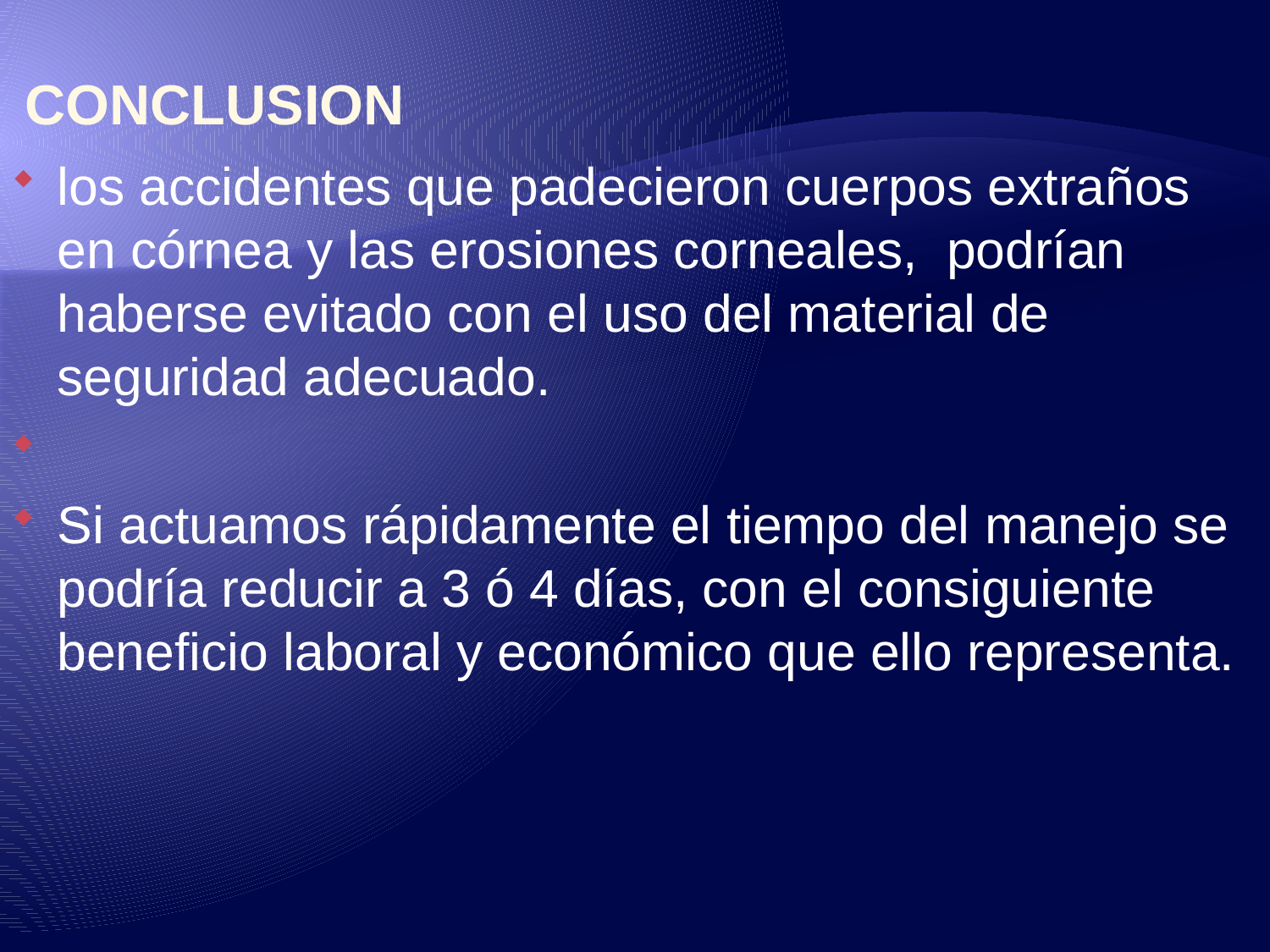

# CONCLUSION
los accidentes que padecieron cuerpos extraños en córnea y las erosiones corneales,  podrían haberse evitado con el uso del material de seguridad adecuado.

Si actuamos rápidamente el tiempo del manejo se podría reducir a 3 ó 4 días, con el consiguiente beneficio laboral y económico que ello representa.